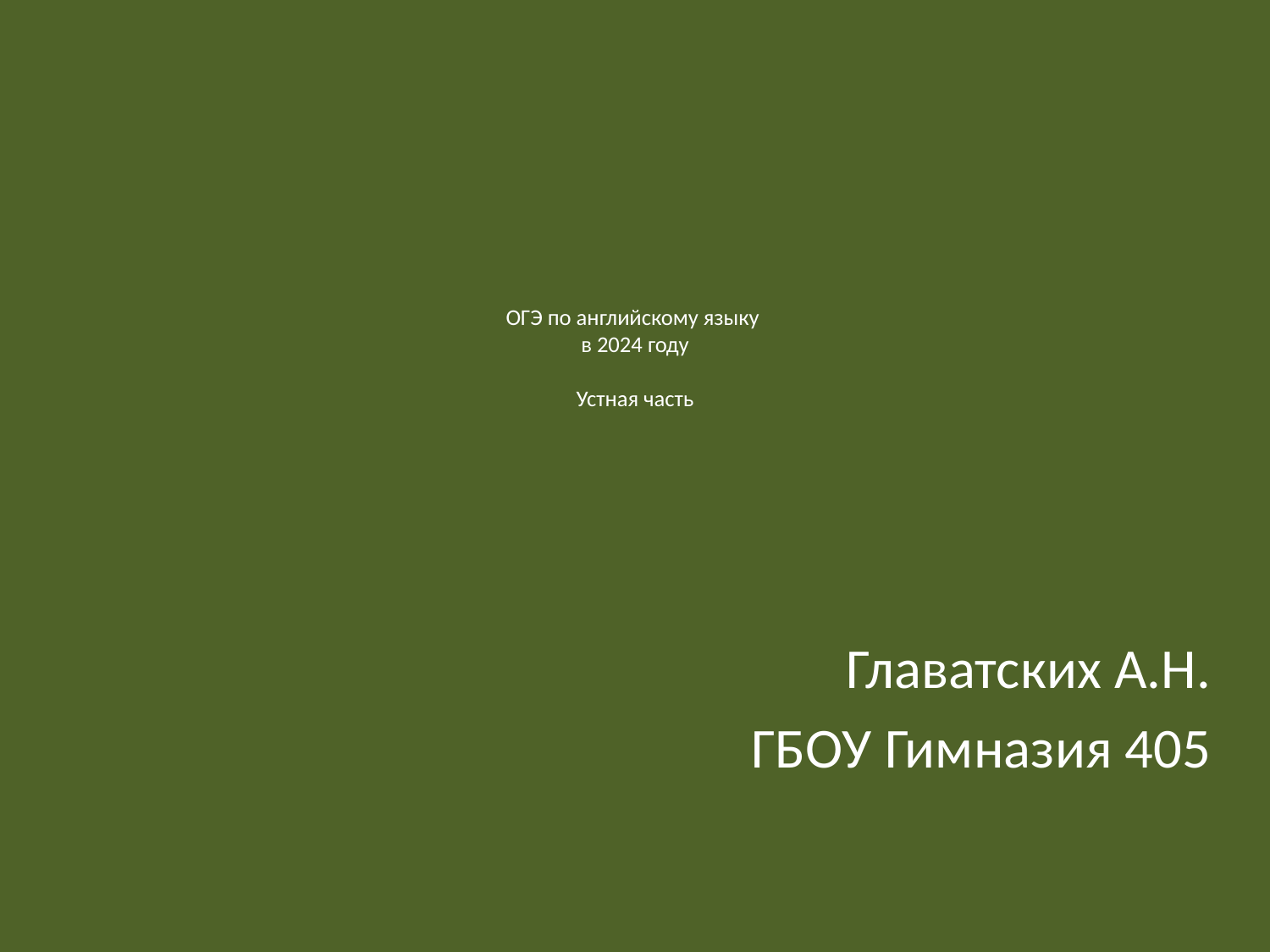

# ОГЭ по английскому языку в 2024 году Устная часть
Главатских А.Н.
ГБОУ Гимназия 405